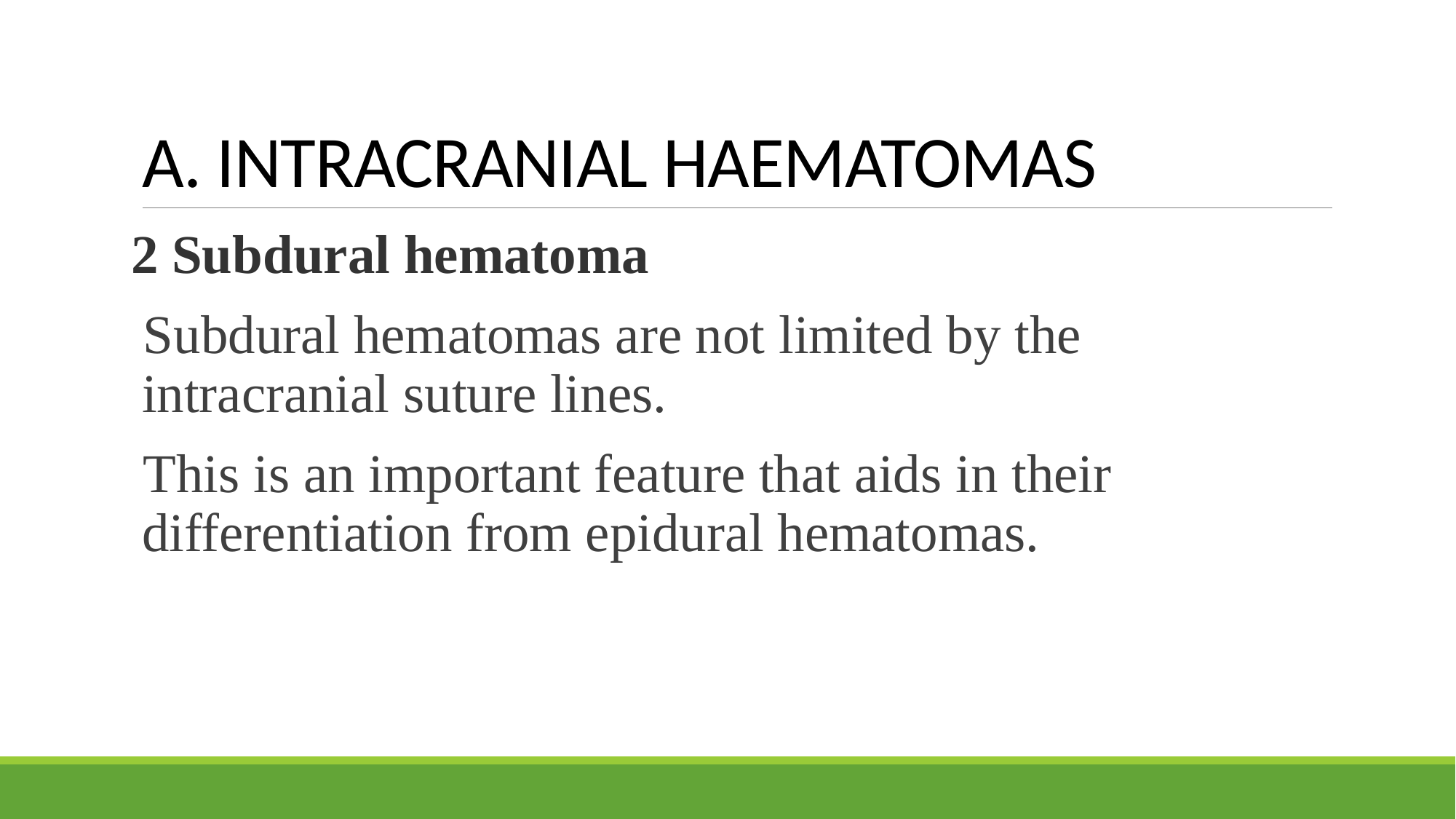

# A. INTRACRANIAL HAEMATOMAS
2 Subdural hematoma
Subdural hematomas are not limited by the intracranial suture lines.
This is an important feature that aids in their differentiation from epidural hematomas.